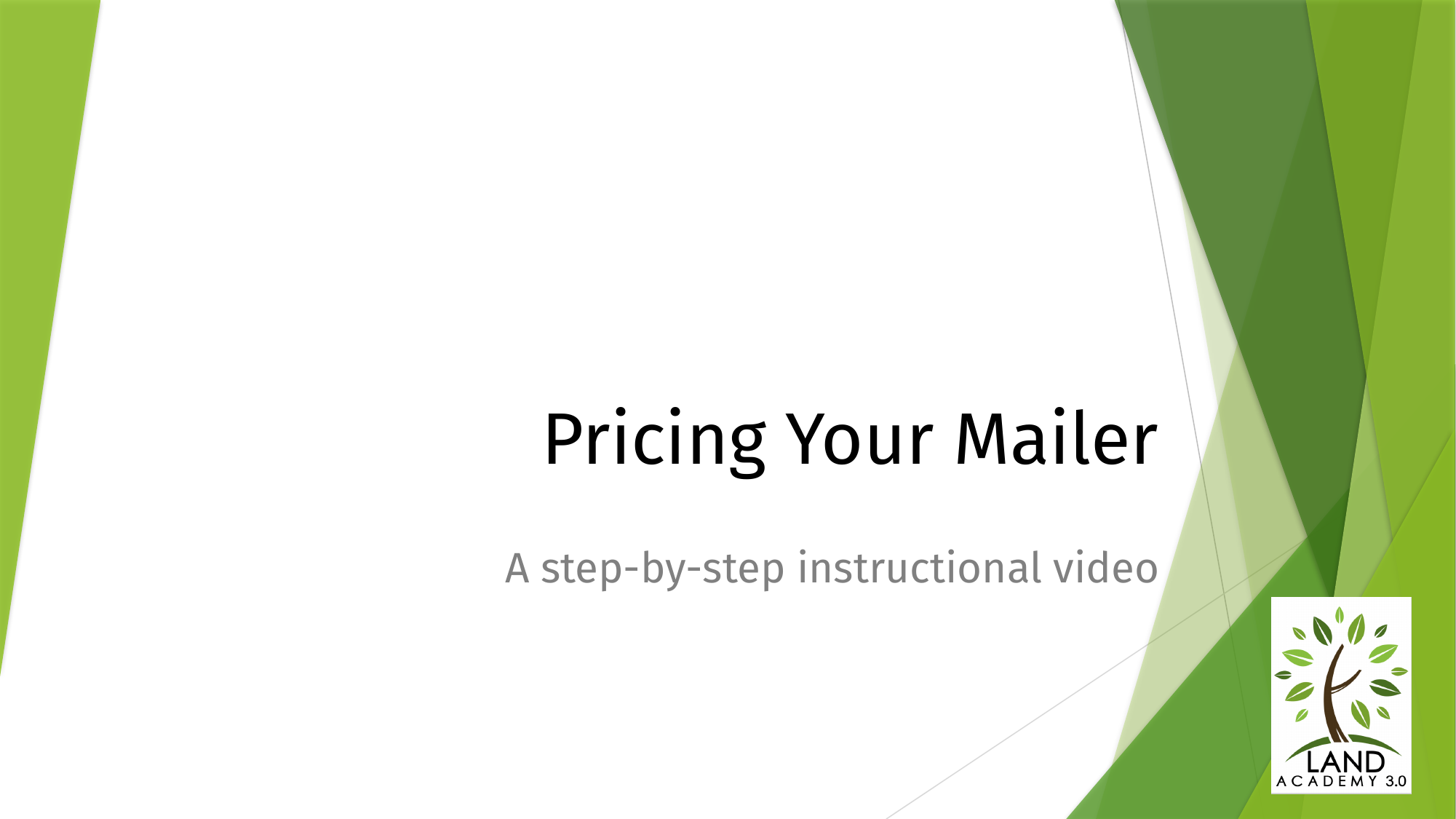

# Pricing Your Mailer
A step-by-step instructional video